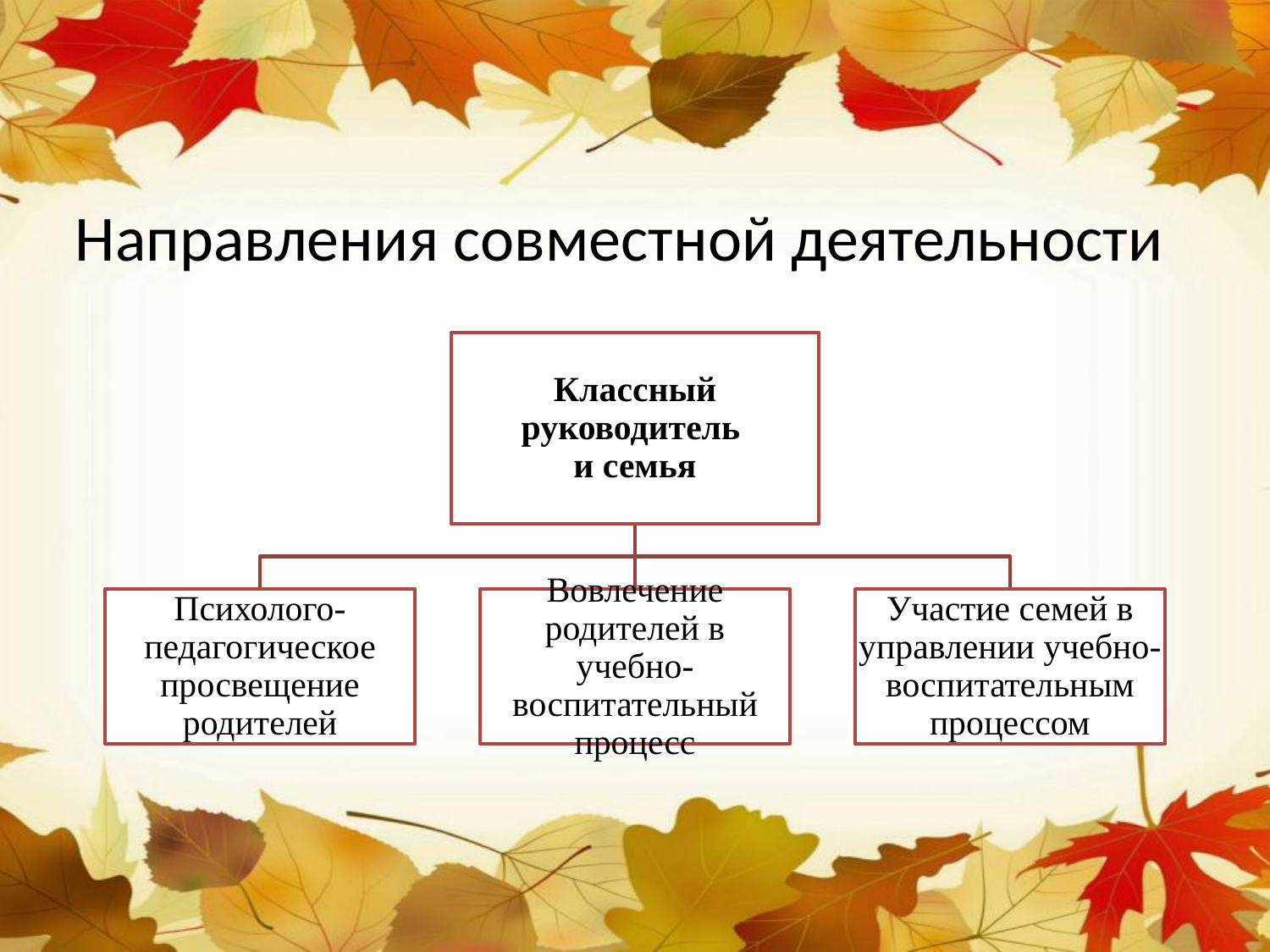

# Направления совместной деятельности
Классный руководитель
и семья
Психолого-педагогическое просвещение родителей
Вовлечение родителей в учебно-воспитательный процесс
Участие семей в управлении учебно-воспитательным процессом